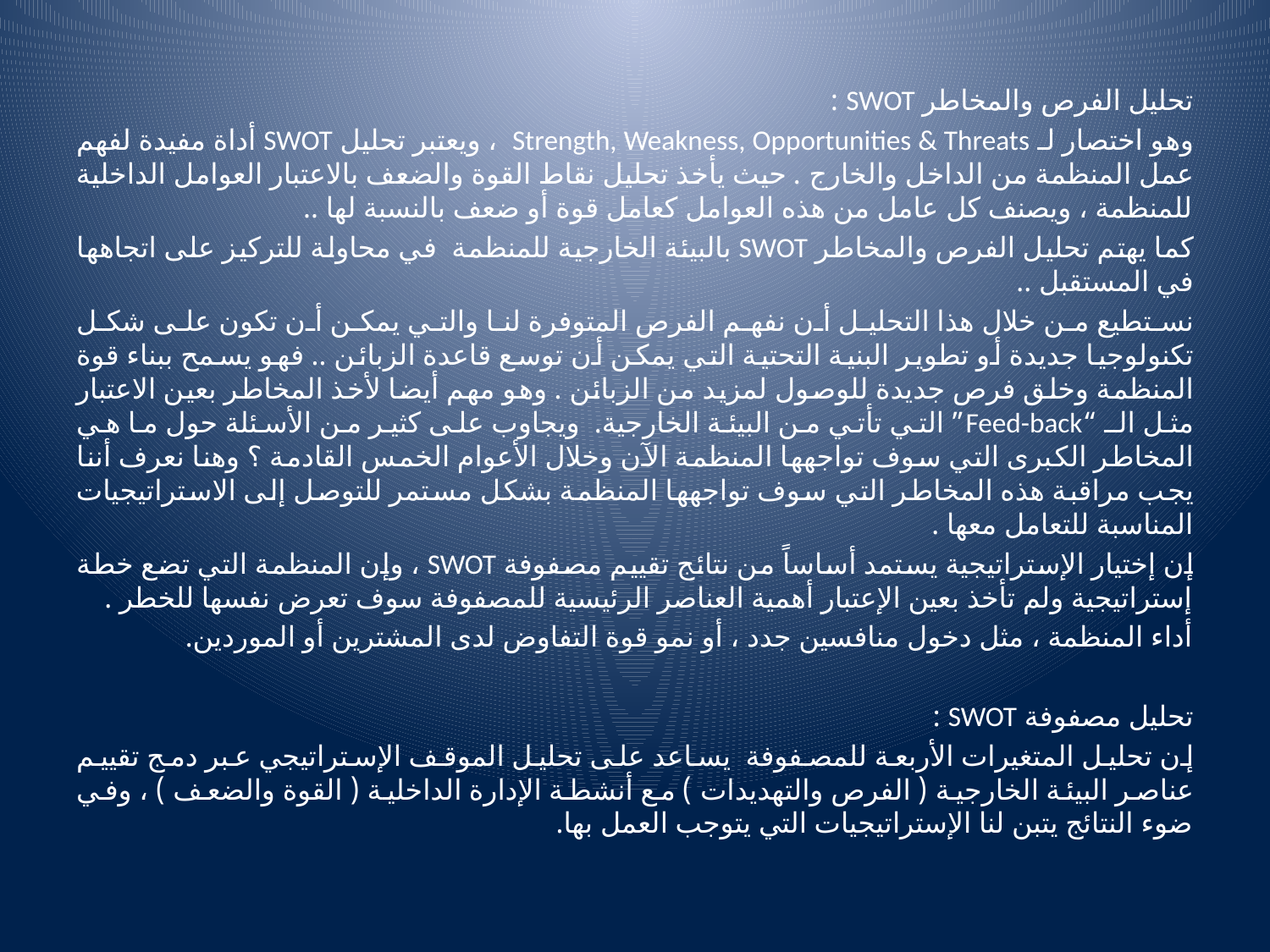

تحليل الفرص والمخاطر SWOT :
وهو اختصار لـ Strength, Weakness, Opportunities & Threats  ، ويعتبر تحليل SWOT أداة مفيدة لفهم عمل المنظمة من الداخل والخارج . حيث يأخذ تحليل نقاط القوة والضعف بالاعتبار العوامل الداخلية للمنظمة ، ويصنف كل عامل من هذه العوامل كعامل قوة أو ضعف بالنسبة لها ..
كما يهتم تحليل الفرص والمخاطر SWOT بالبيئة الخارجية للمنظمة  في محاولة للتركيز على اتجاهها في المستقبل ..
نستطيع من خلال هذا التحليل أن نفهم الفرص المتوفرة لنا والتي يمكن أن تكون على شكل تكنولوجيا جديدة أو تطوير البنية التحتية التي يمكن أن توسع قاعدة الزبائن .. فهو يسمح ببناء قوة المنظمة وخلق فرص جديدة للوصول لمزيد من الزبائن . وهو مهم أيضا لأخذ المخاطر بعين الاعتبار مثل الـ “Feed-back” التي تأتي من البيئة الخارجية.  ويجاوب على كثير من الأسئلة حول ما هي المخاطر الكبرى التي سوف تواجهها المنظمة الآن وخلال الأعوام الخمس القادمة ؟ وهنا نعرف أننا يجب مراقبة هذه المخاطر التي سوف تواجهها المنظمة بشكل مستمر للتوصل إلى الاستراتيجيات المناسبة للتعامل معها .
إن إختيار الإستراتيجية يستمد أساساً من نتائج تقييم مصفوفة SWOT ، وإن المنظمة التي تضع خطة إستراتيجية ولم تأخذ بعين الإعتبار أهمية العناصر الرئيسية للمصفوفة سوف تعرض نفسها للخطر .
أداء المنظمة ، مثل دخول منافسين جدد ، أو نمو قوة التفاوض لدى المشترين أو الموردين.

تحليل مصفوفة SWOT :
إن تحليل المتغيرات الأربعة للمصفوفة  يساعد على تحليل الموقف الإستراتيجي عبر دمج تقييم عناصر البيئة الخارجية ( الفرص والتهديدات ) مع أنشطة الإدارة الداخلية ( القوة والضعف ) ، وفي ضوء النتائج يتبن لنا الإستراتيجيات التي يتوجب العمل بها.